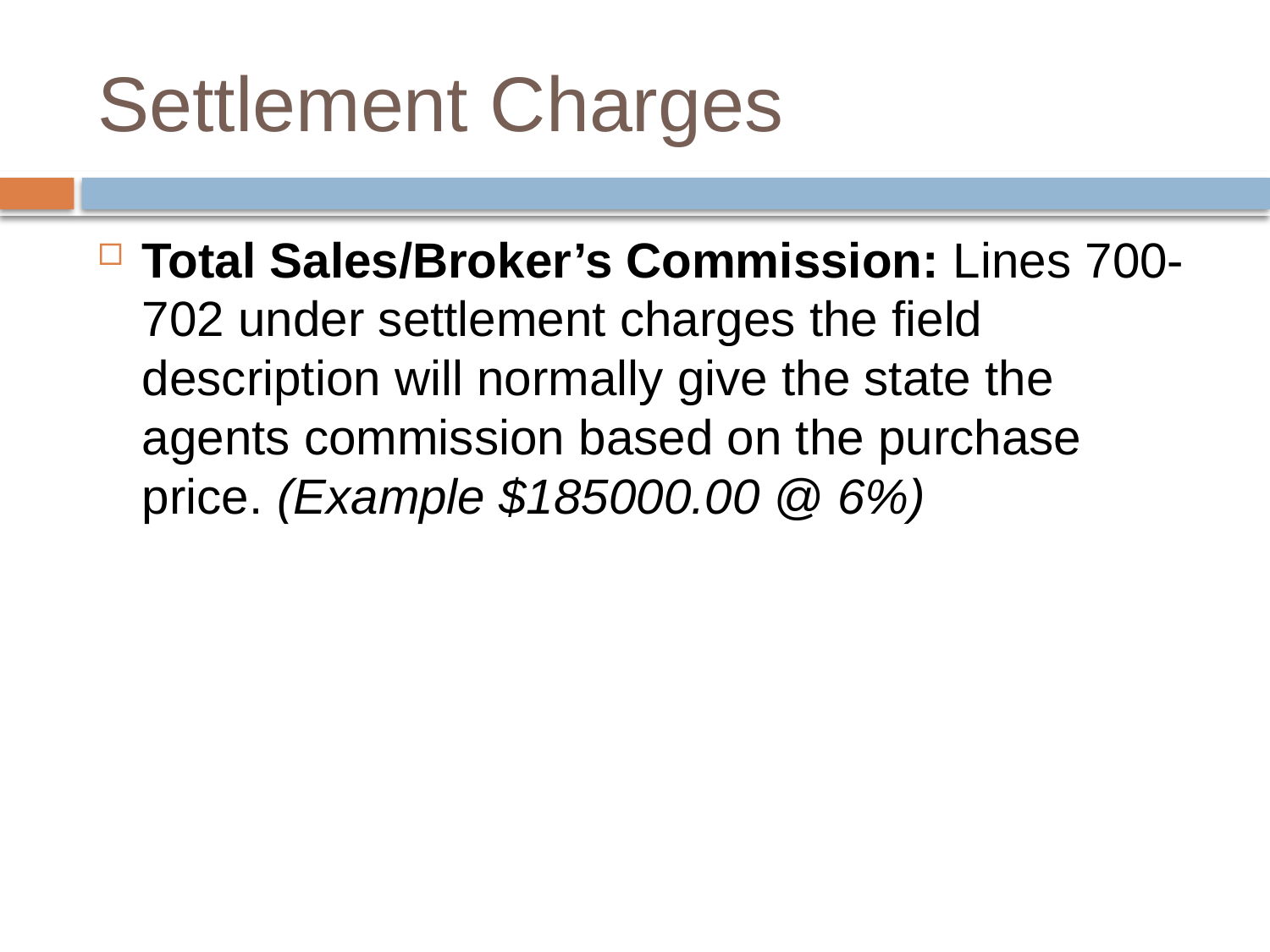

# Settlement Charges
Total Sales/Broker’s Commission: Lines 700‐702 under settlement charges the field description will normally give the state the agents commission based on the purchase price. (Example $185000.00 @ 6%)